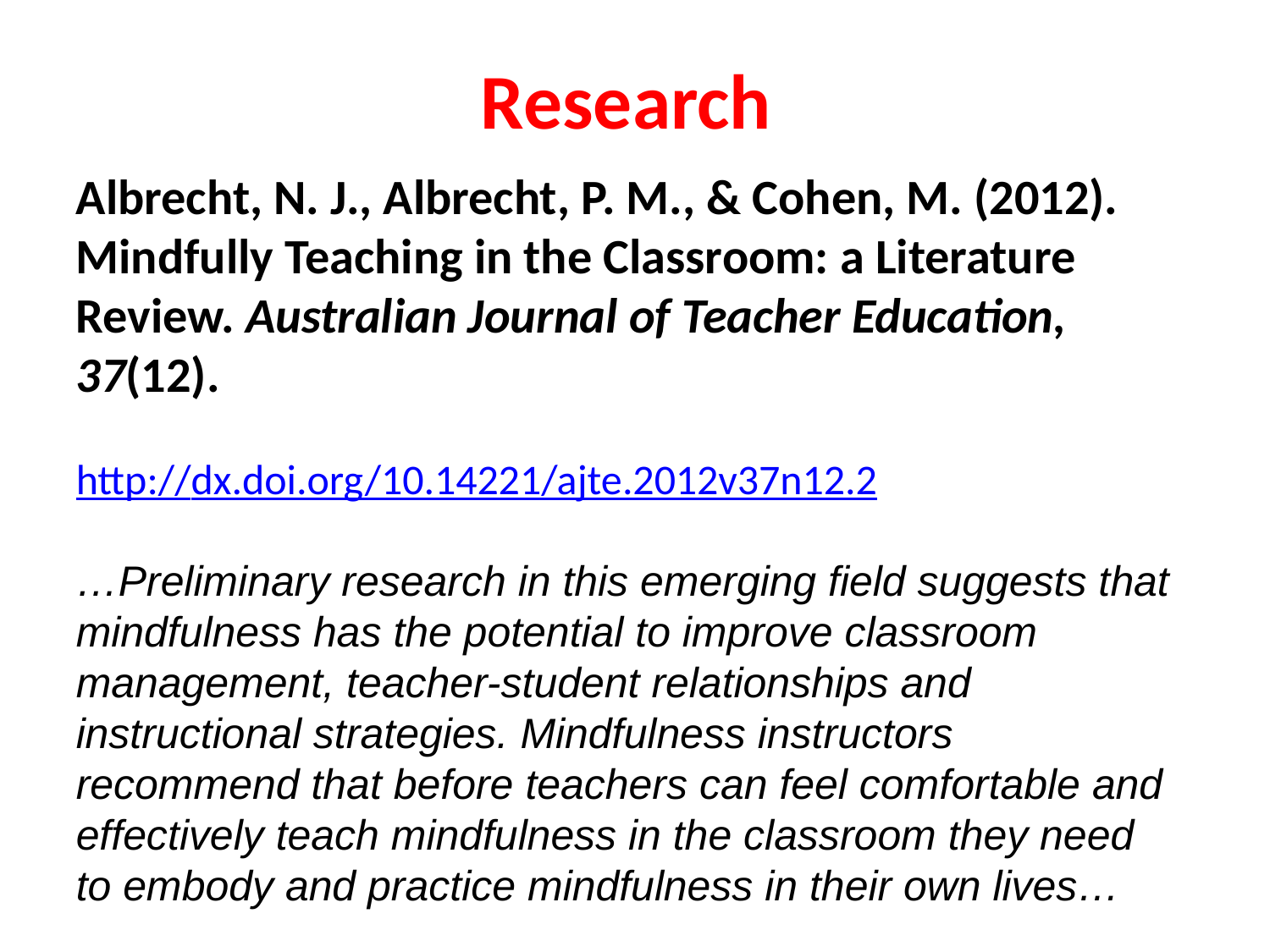

# Research
Albrecht, N. J., Albrecht, P. M., & Cohen, M. (2012). Mindfully Teaching in the Classroom: a Literature Review. Australian Journal of Teacher Education, 37(12).

http://dx.doi.org/10.14221/ajte.2012v37n12.2

…Preliminary research in this emerging field suggests that mindfulness has the potential to improve classroom management, teacher-student relationships and instructional strategies. Mindfulness instructors recommend that before teachers can feel comfortable and effectively teach mindfulness in the classroom they need to embody and practice mindfulness in their own lives…